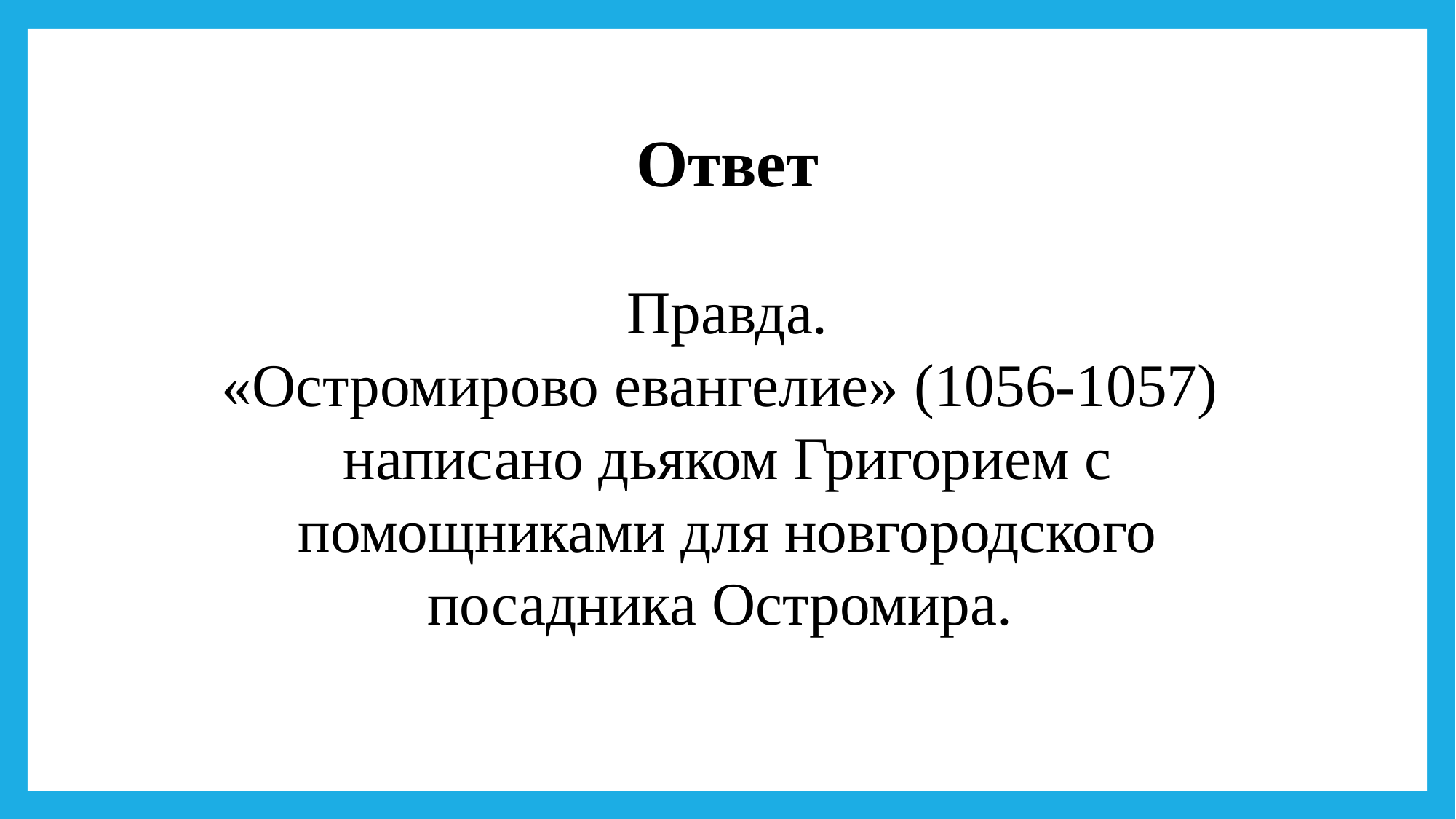

Ответ

Правда.
«Остромирово евангелие» (1056-1057)
написано дьяком Григорием с помощниками для новгородского посадника Остромира.